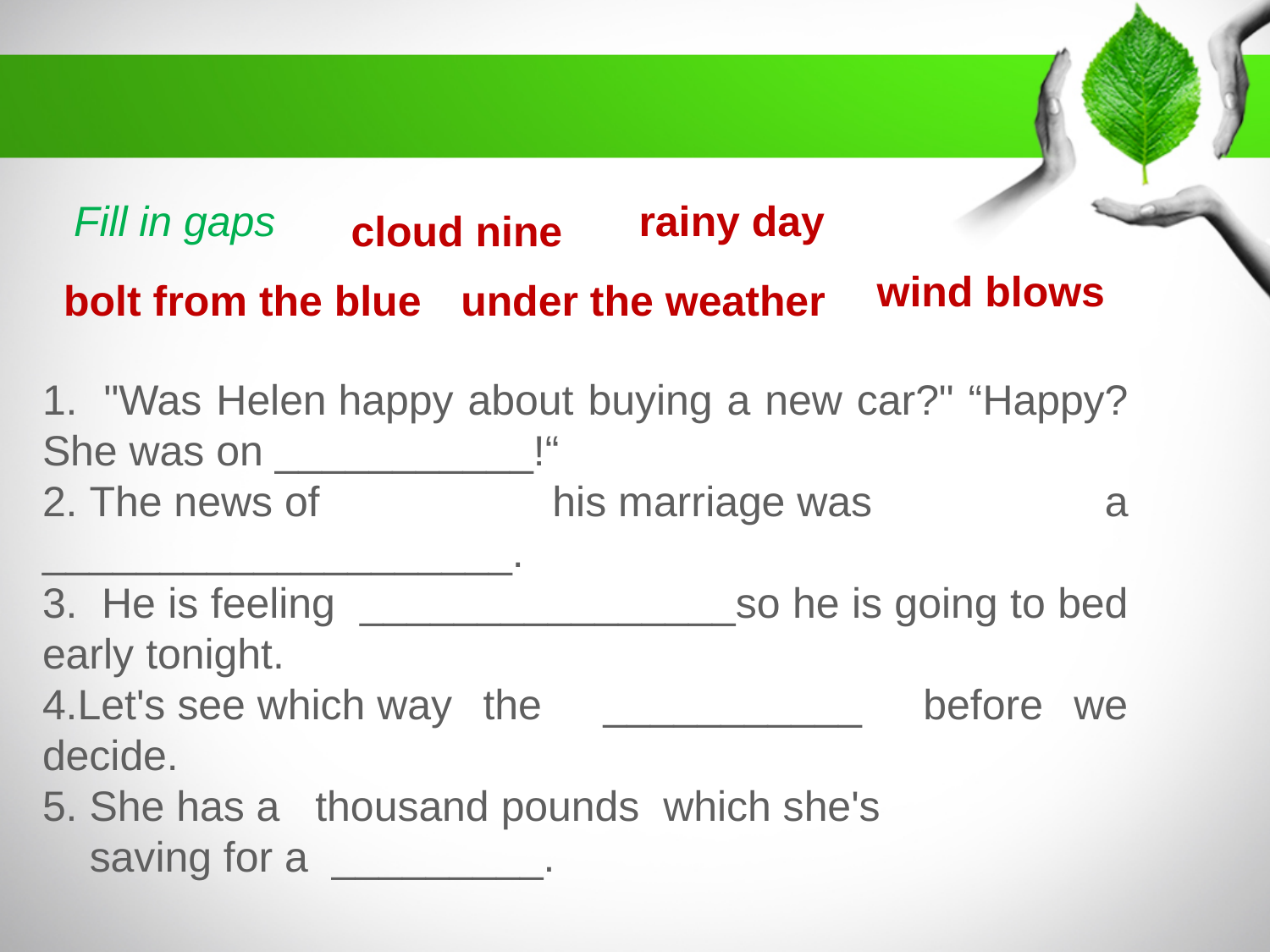

Fill in gaps
rainy day
cloud nine
wind blows
bolt from the blue
under the weather
1.  "Was Helen happy about buying a new car?" “Happy? She was on ___________!“
2. The news of his marriage was a ____________________.
3.  He is feeling  ________________so he is going to bed early tonight.
4.Let's see which way the  ___________  before we decide.
5. She has a   thousand pounds  which she's
    saving for a  _________.